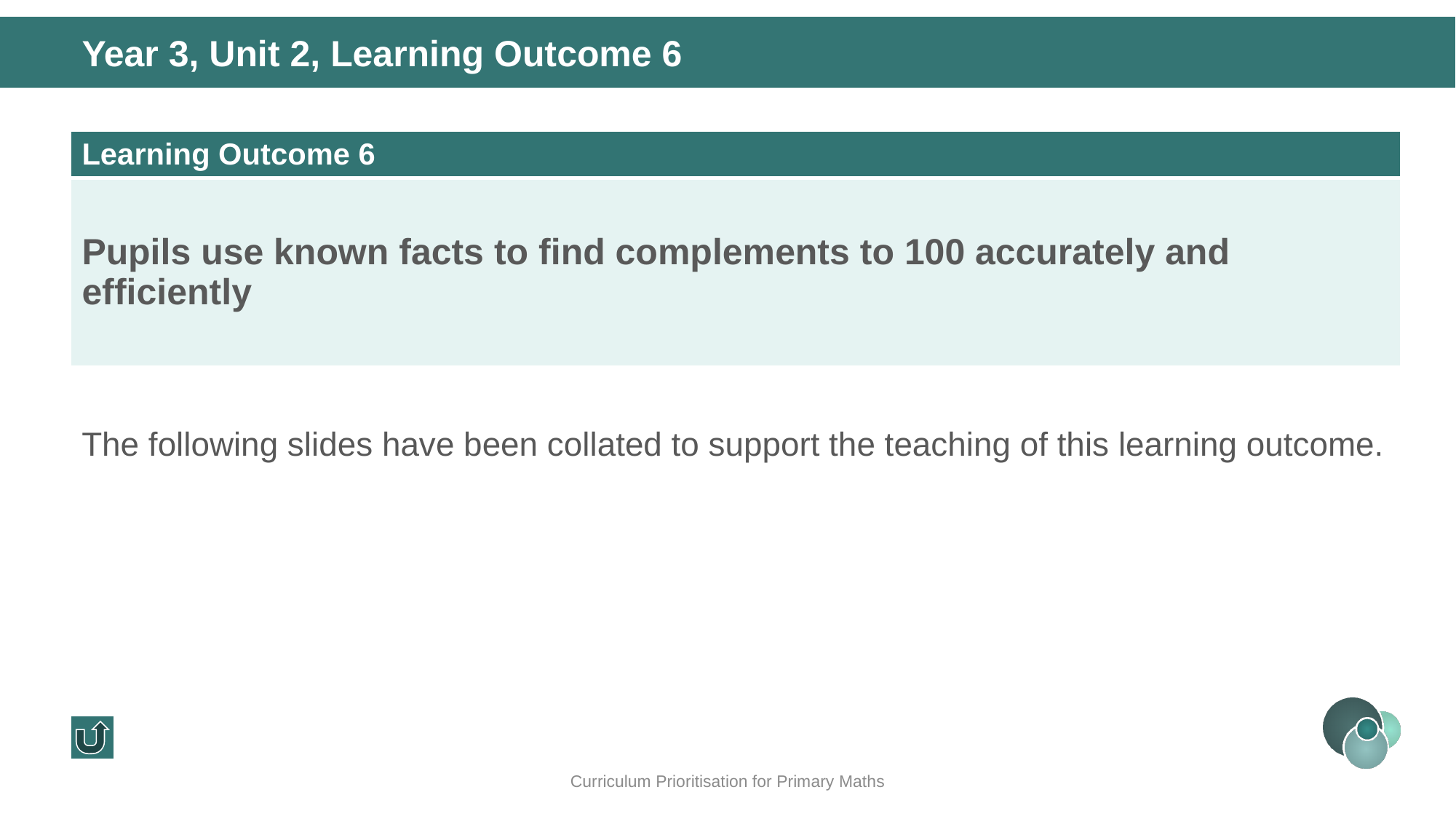

Year 3, Unit 2, Learning Outcome 6
| Learning Outcome 6 |
| --- |
| Pupils use known facts to find complements to 100 accurately and efficiently |
The following slides have been collated to support the teaching of this learning outcome.

Curriculum Prioritisation for Primary Maths